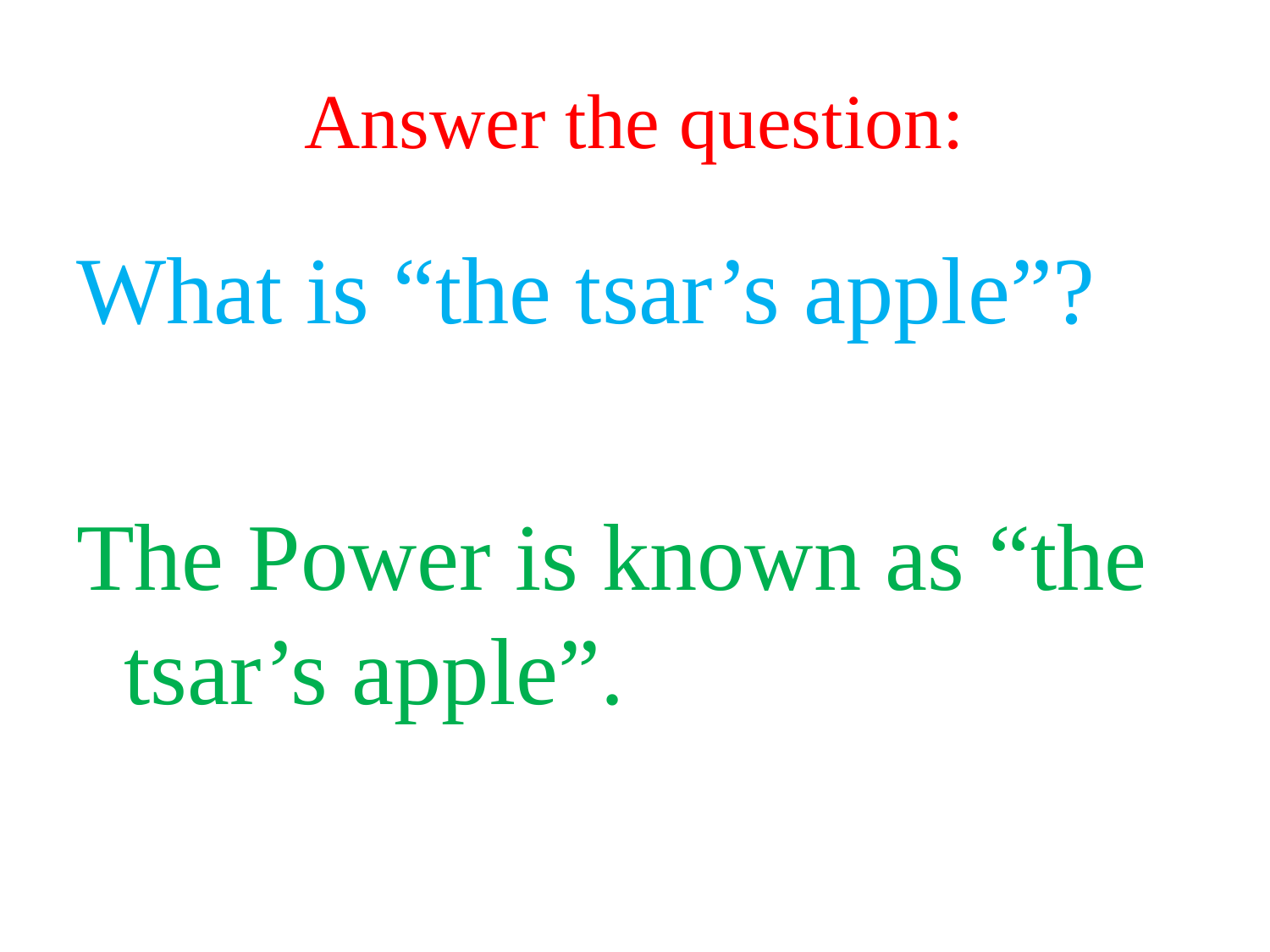

# Answer the question:
What is “the tsar’s apple”?

The Power is known as “the tsar’s apple”.